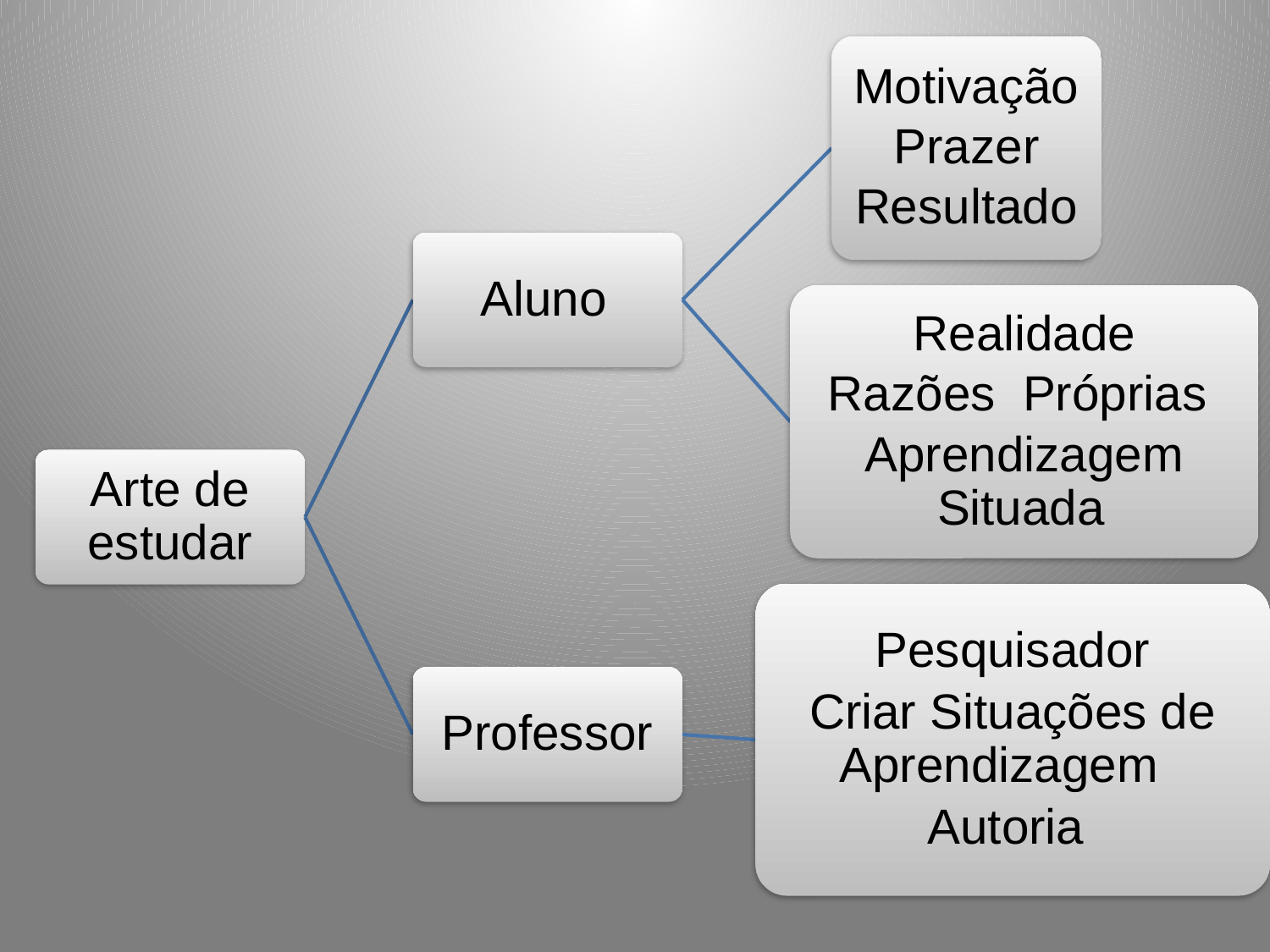

Arte de estudar

Aluno

Motivação
Prazer
Resultado

Realidade
Razões  Próprias
Aprendizagem Situada

Professor

Pesquisador
Criar Situações de Aprendizagem
Autoria